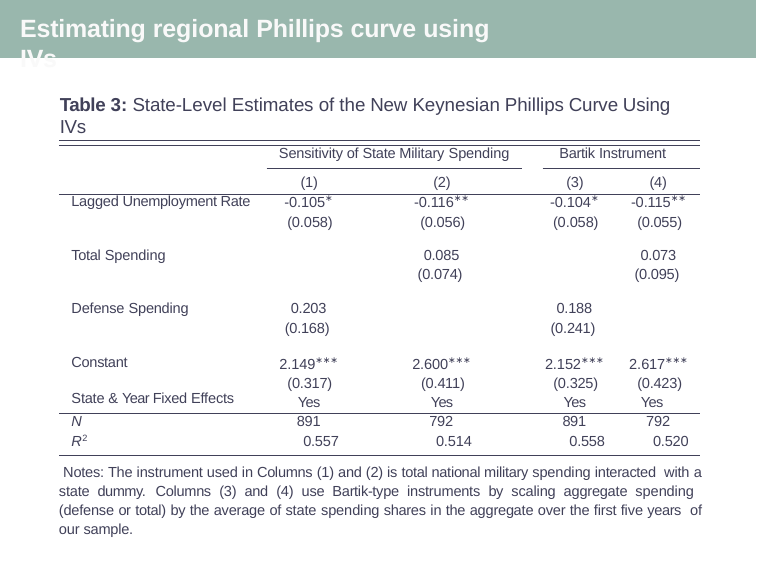

# Estimating regional Phillips curve using IVs
Table 3: State-Level Estimates of the New Keynesian Phillips Curve Using IVs

Sensitivity of State Military Spending
Bartik Instrument
| Lagged Unemployment Rate | (1) -0.105∗ (0.058) | (2) -0.116∗∗ (0.056) |  | (3) -0.104∗ (0.058) | (4) -0.115∗∗ (0.055) |
| --- | --- | --- | --- | --- | --- |
| Total Spending |  | 0.085 |  |  | 0.073 |
|  |  | (0.074) |  |  | (0.095) |
| Defense Spending | 0.203 |  |  | 0.188 |  |
|  | (0.168) |  |  | (0.241) |  |
| Constant State & Year Fixed Effects | 2.149∗∗∗ (0.317) Yes | 2.600∗∗∗ (0.411) Yes |  | 2.152∗∗∗ (0.325) Yes | 2.617∗∗∗ (0.423) Yes |

|  |  |  |  |  |
| --- | --- | --- | --- | --- |
| N | 891 | 792 | 891 | 792 |
| R2 0.557 0.514 0.558 0.520 |  |  |  |  |
Notes: The instrument used in Columns (1) and (2) is total national military spending interacted  with a state dummy. Columns (3) and (4) use Bartik-type instruments by scaling aggregate spending  (defense or total) by the average of state spending shares in the aggregate over the first five years  of our sample.